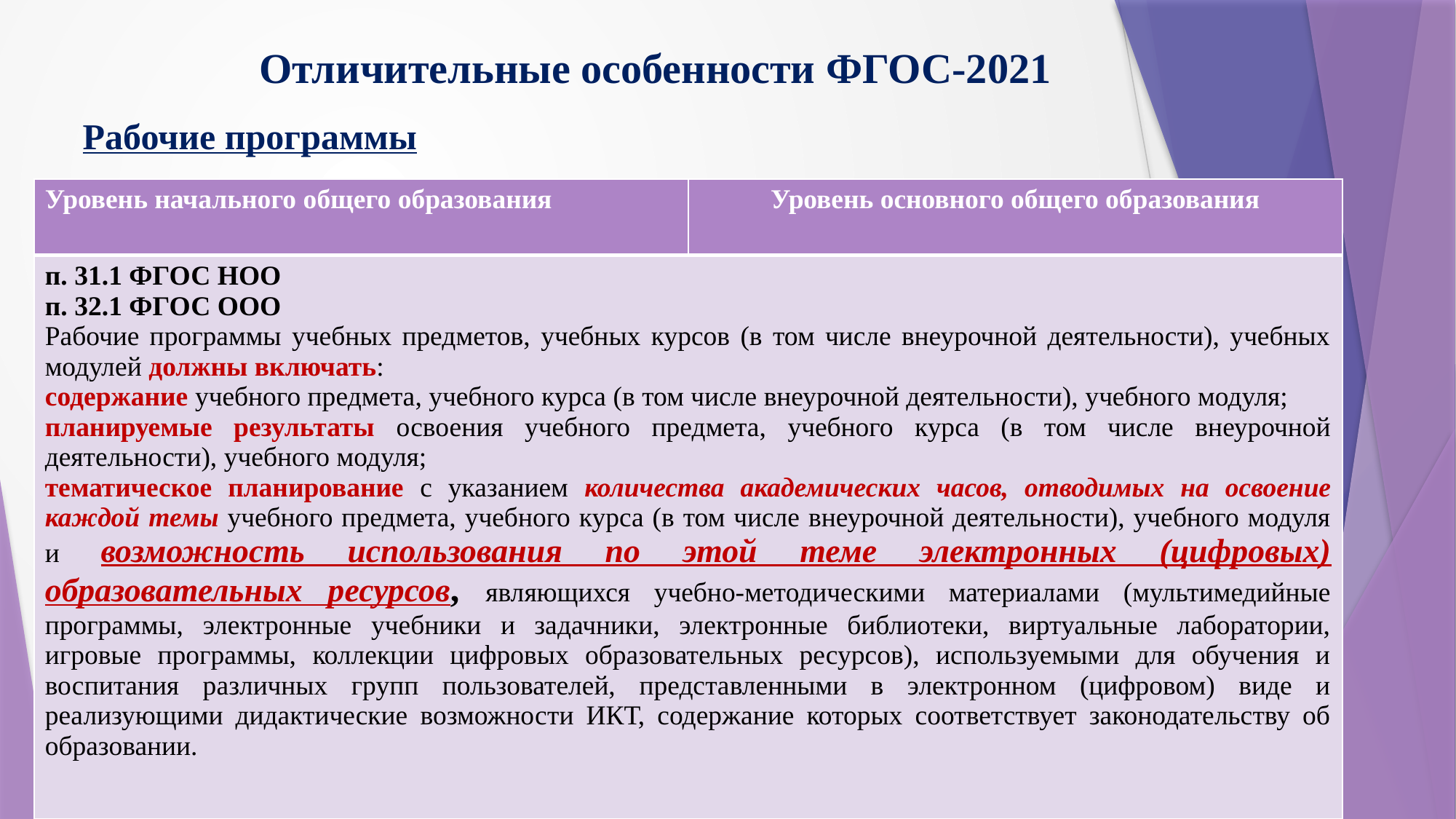

# Отличительные особенности ФГОС-2021
Рабочие программы
| Уровень начального общего образования | Уровень основного общего образования |
| --- | --- |
| п. 31.1 ФГОС НОО п. 32.1 ФГОС ООО Рабочие программы учебных предметов, учебных курсов (в том числе внеурочной деятельности), учебных модулей должны включать: содержание учебного предмета, учебного курса (в том числе внеурочной деятельности), учебного модуля; планируемые результаты освоения учебного предмета, учебного курса (в том числе внеурочной деятельности), учебного модуля; тематическое планирование с указанием количества академических часов, отводимых на освоение каждой темы учебного предмета, учебного курса (в том числе внеурочной деятельности), учебного модуля и возможность использования по этой теме электронных (цифровых) образовательных ресурсов, являющихся учебно-методическими материалами (мультимедийные программы, электронные учебники и задачники, электронные библиотеки, виртуальные лаборатории, игровые программы, коллекции цифровых образовательных ресурсов), используемыми для обучения и воспитания различных групп пользователей, представленными в электронном (цифровом) виде и реализующими дидактические возможности ИКТ, содержание которых соответствует законодательству об образовании. |  |